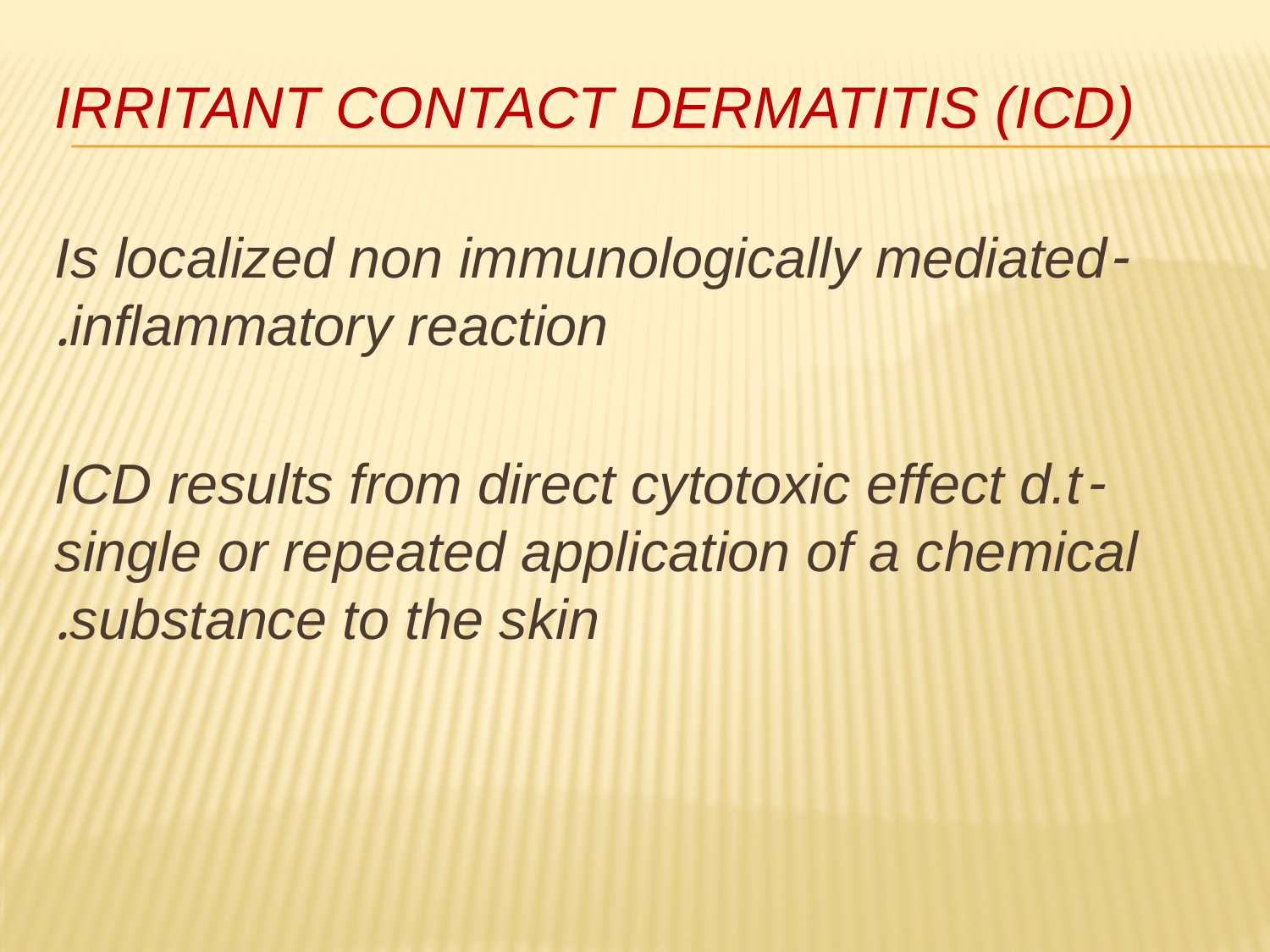

# Irritant contact dermatitis (ICD)
 -Is localized non immunologically mediated inflammatory reaction.

-ICD results from direct cytotoxic effect d.t single or repeated application of a chemical substance to the skin.